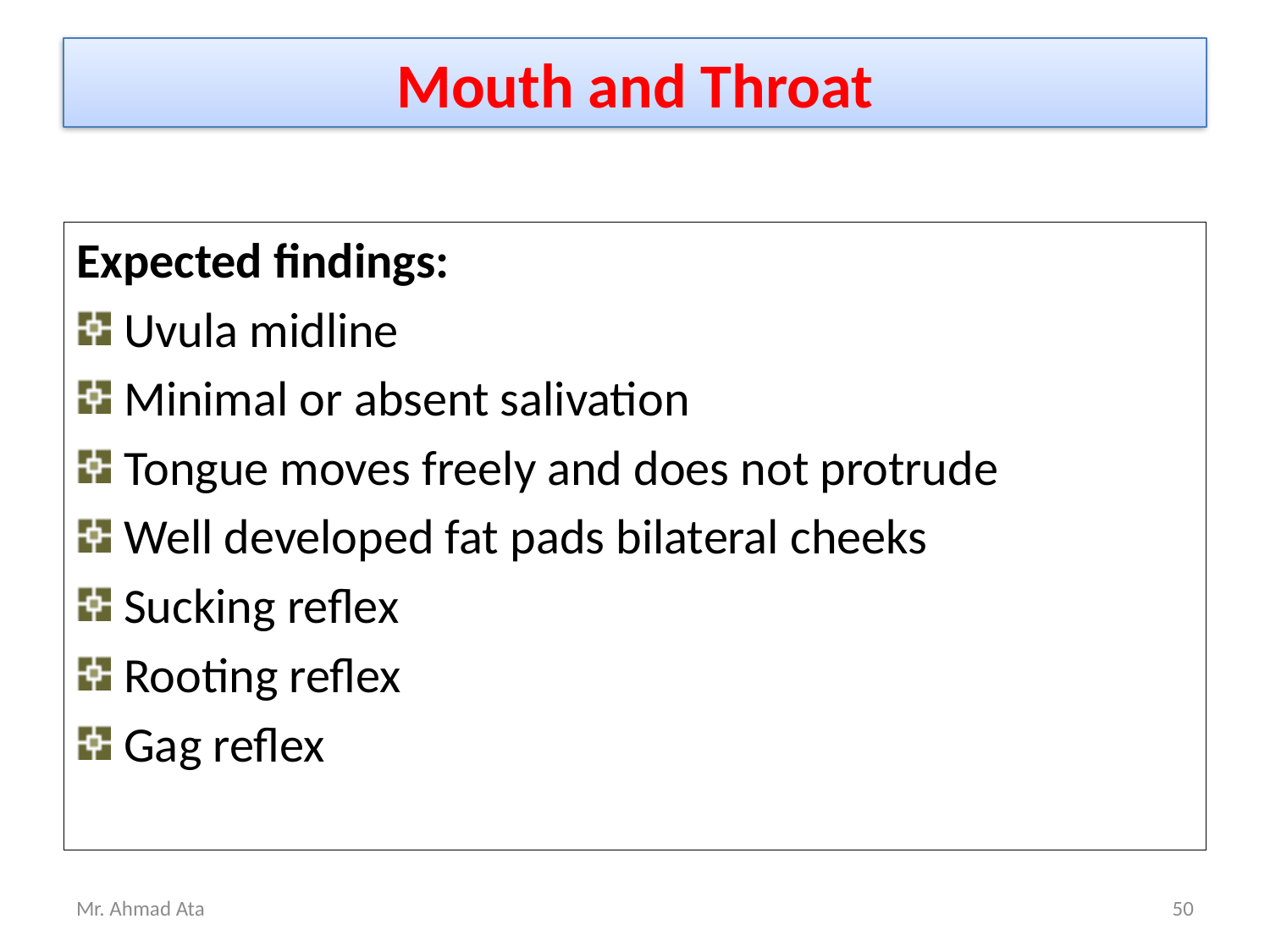

# Mouth and Throat
Expected findings:
Uvula midline
Minimal or absent salivation
Tongue moves freely and does not protrude
Well developed fat pads bilateral cheeks
Sucking reflex
Rooting reflex
Gag reflex

Mr. Ahmad Ata
50